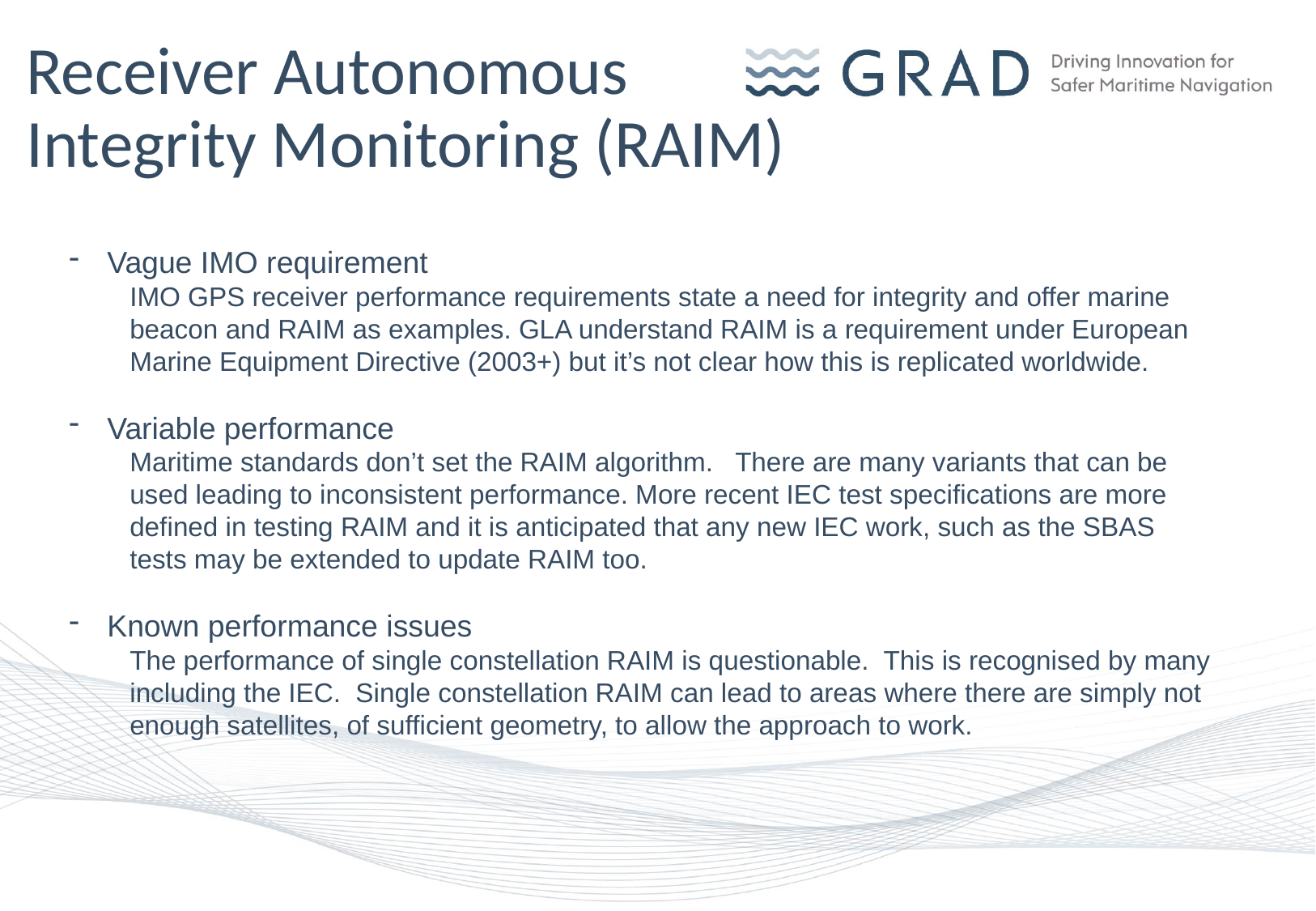

# Receiver Autonomous Integrity Monitoring (RAIM)
Vague IMO requirement
IMO GPS receiver performance requirements state a need for integrity and offer marine beacon and RAIM as examples. GLA understand RAIM is a requirement under European Marine Equipment Directive (2003+) but it’s not clear how this is replicated worldwide.

Variable performance
Maritime standards don’t set the RAIM algorithm.   There are many variants that can be used leading to inconsistent performance. More recent IEC test specifications are more defined in testing RAIM and it is anticipated that any new IEC work, such as the SBAS tests may be extended to update RAIM too.

Known performance issues
The performance of single constellation RAIM is questionable.  This is recognised by many including the IEC.  Single constellation RAIM can lead to areas where there are simply not enough satellites, of sufficient geometry, to allow the approach to work.